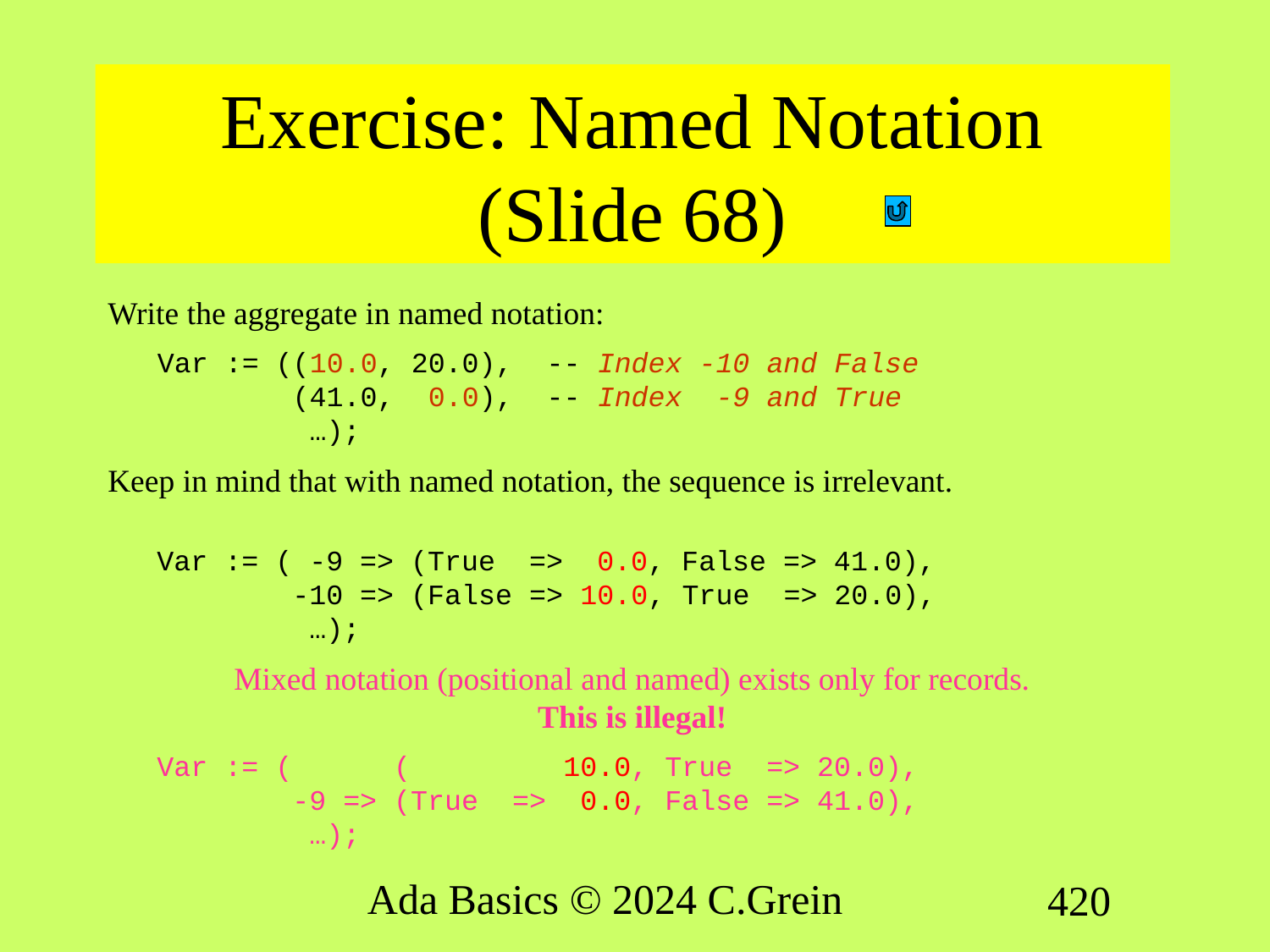

# Exercise: Named Notation (Slide 68)

Write the aggregate in named notation:
Var := ((10.0, 20.0),  -- Index -10 and False
        (41.0,  0.0),  -- Index  -9 and True
         …);
Keep in mind that with named notation, the sequence is irrelevant.
Var := ( -9 => (True  =>  0.0, False => 41.0),
        -10 => (False => 10.0, True  => 20.0),
         …);
Mixed notation (positional and named) exists only for records.
This is illegal!
Var := (      (         10.0, True  => 20.0),
        -9 => (True  =>  0.0, False => 41.0),
         …);
Ada Basics © 2024 C.Grein
420